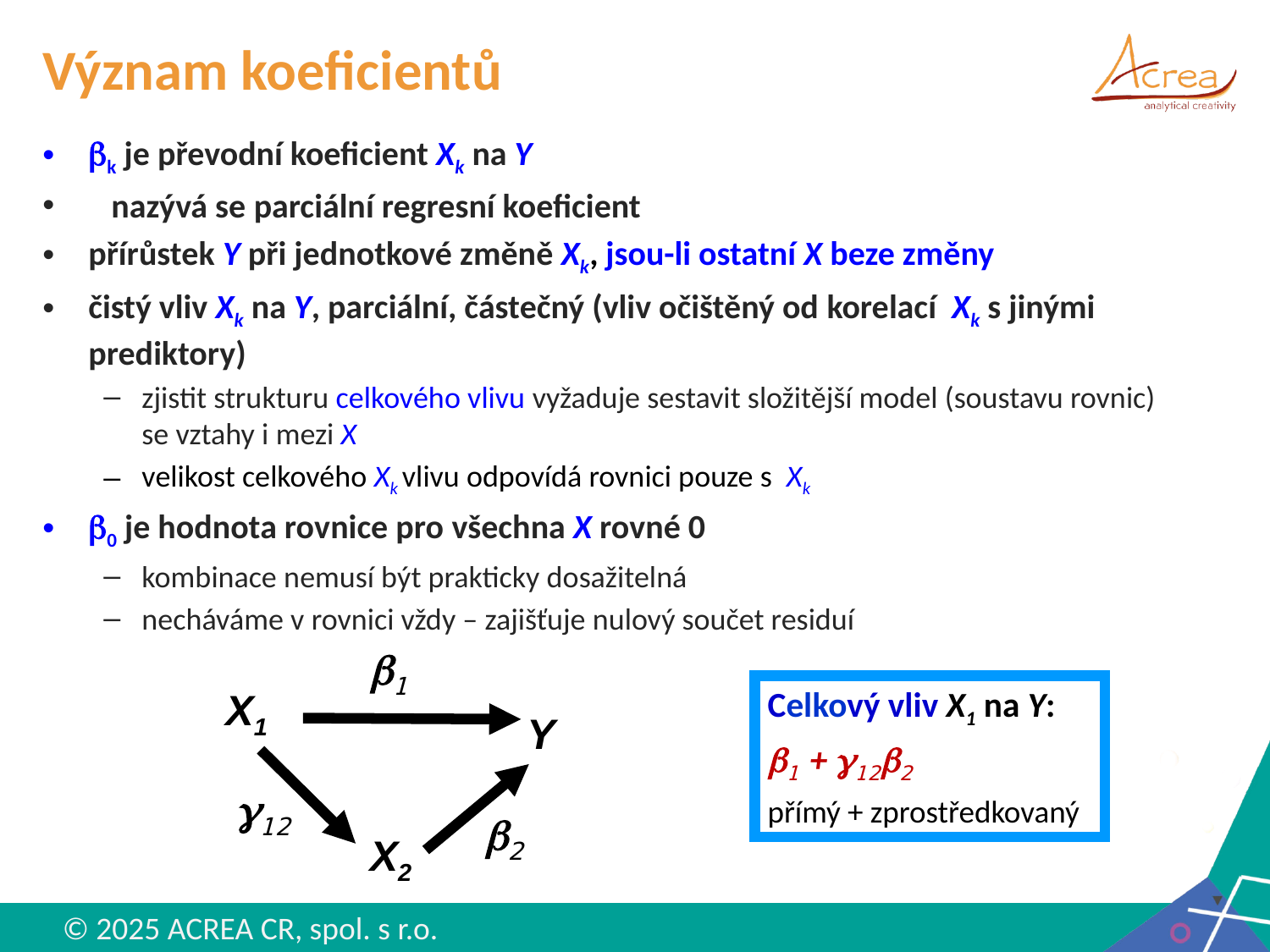

# Význam koeficientů
βk je převodní koeficient Xk na Y
   nazývá se parciální regresní koeficient
přírůstek Y při jednotkové změně Xk, jsou-li ostatní X beze změny
čistý vliv Xk na Y, parciální, částečný (vliv očištěný od korelací  Xk s jinými prediktory)
zjistit strukturu celkového vlivu vyžaduje sestavit složitější model (soustavu rovnic) se vztahy i mezi X
velikost celkového Xk vlivu odpovídá rovnici pouze s  Xk
β0 je hodnota rovnice pro všechna X rovné 0
kombinace nemusí být prakticky dosažitelná
necháváme v rovnici vždy – zajišťuje nulový součet residuí
β1
X1
Y

γ12
β2
X2
Celkový vliv X1 na Y:
β1 + γ12β2
přímý + zprostředkovaný